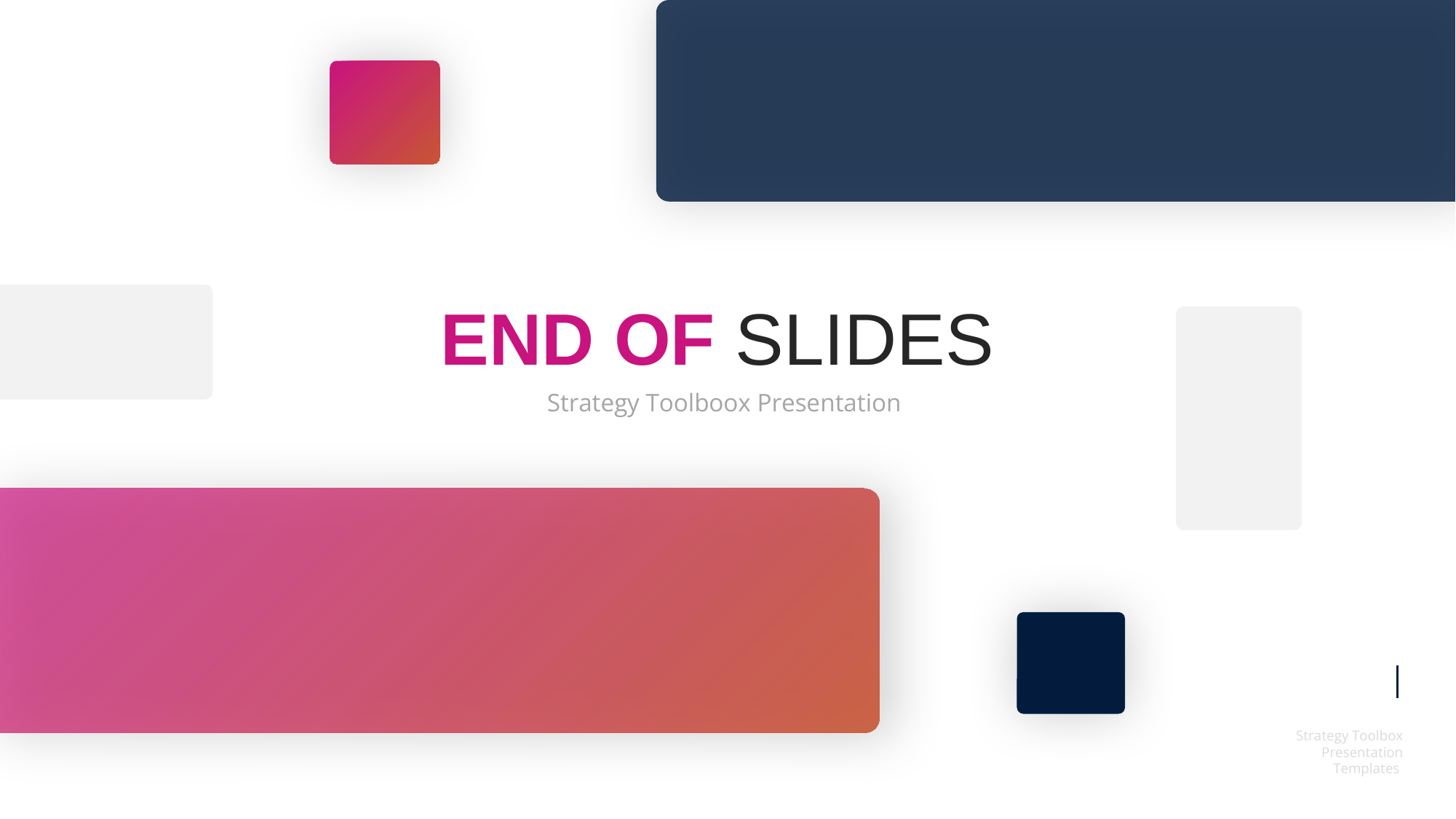

END OF SLIDES

Strategy Toolboox Presentation

Strategy Toolbox Presentation Templates